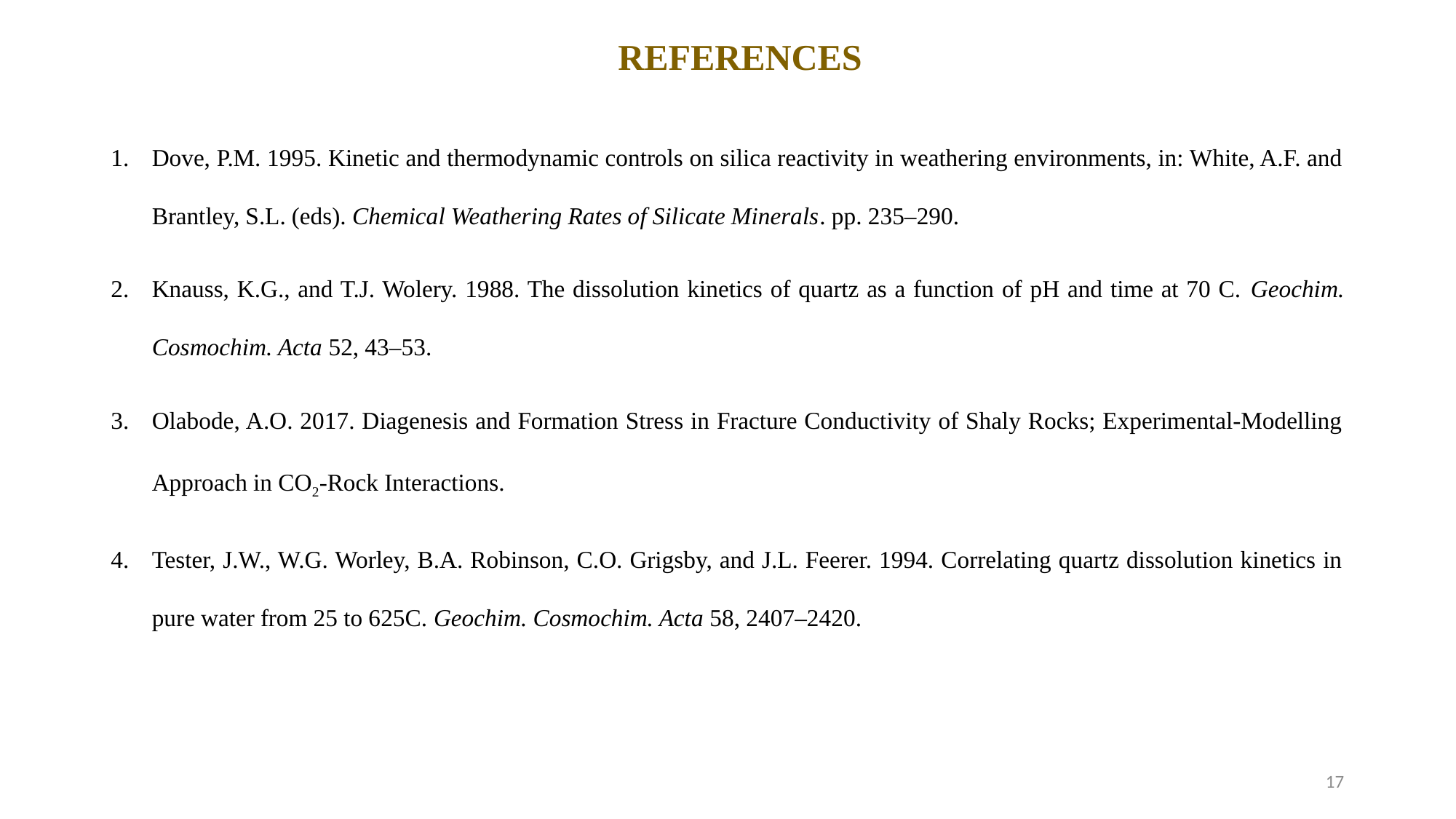

# REFERENCES
Dove, P.M. 1995. Kinetic and thermodynamic controls on silica reactivity in weathering environments, in: White, A.F. and Brantley, S.L. (eds). Chemical Weathering Rates of Silicate Minerals. pp. 235–290.
Knauss, K.G., and T.J. Wolery. 1988. The dissolution kinetics of quartz as a function of pH and time at 70 C. Geochim. Cosmochim. Acta 52, 43–53.
Olabode, A.O. 2017. Diagenesis and Formation Stress in Fracture Conductivity of Shaly Rocks; Experimental-Modelling Approach in CO2-Rock Interactions.
Tester, J.W., W.G. Worley, B.A. Robinson, C.O. Grigsby, and J.L. Feerer. 1994. Correlating quartz dissolution kinetics in pure water from 25 to 625C. Geochim. Cosmochim. Acta 58, 2407–2420.

17